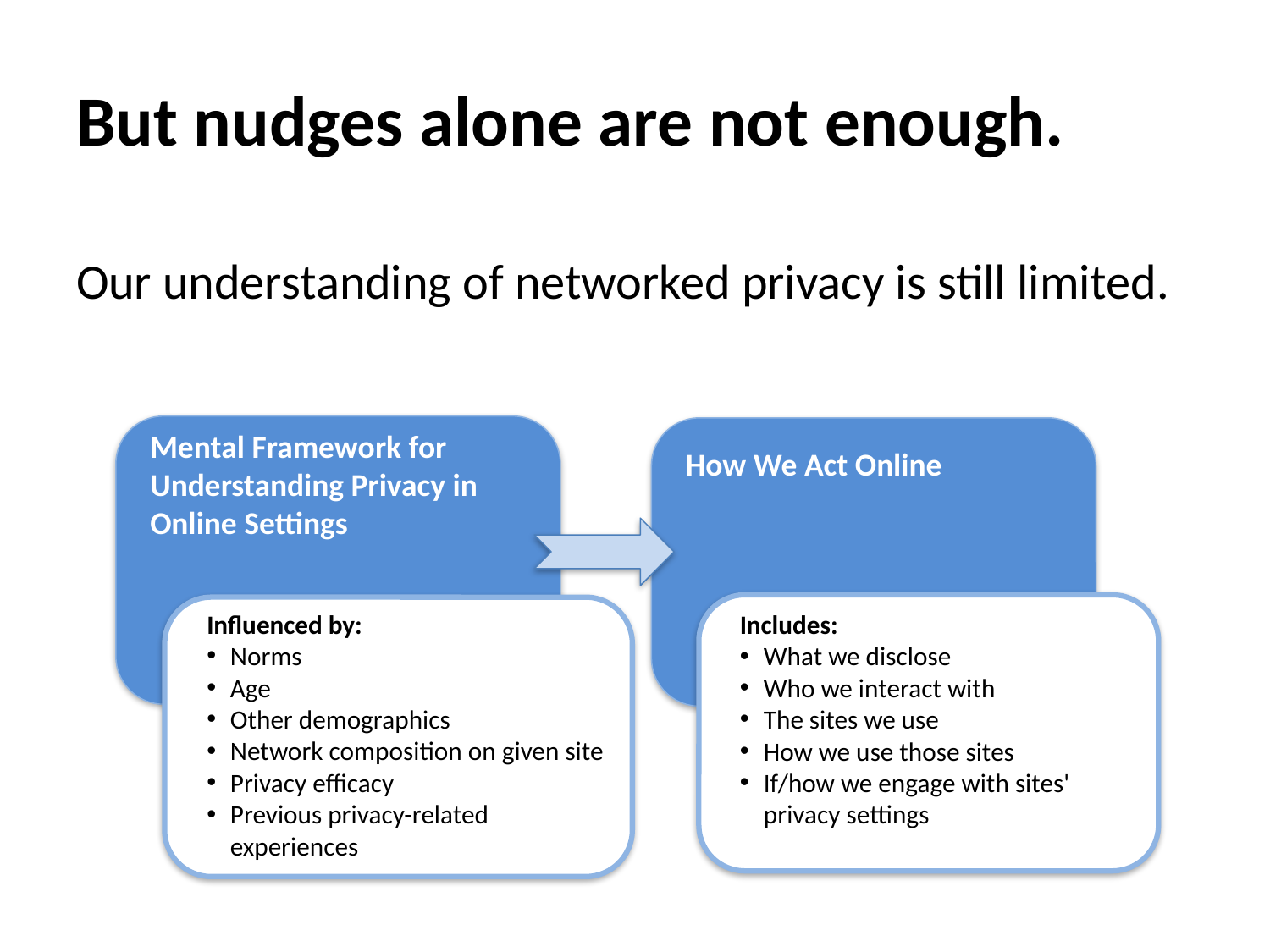

# But nudges alone are not enough.
Our understanding of networked privacy is still limited.

Mental Framework for Understanding Privacy in Online Settings

Influenced by:
Norms
Age
Other demographics
Network composition on given site
Privacy efficacy
Previous privacy-related experiences

How We Act Online

Includes:
What we disclose
Who we interact with
The sites we use
How we use those sites
If/how we engage with sites' privacy settings